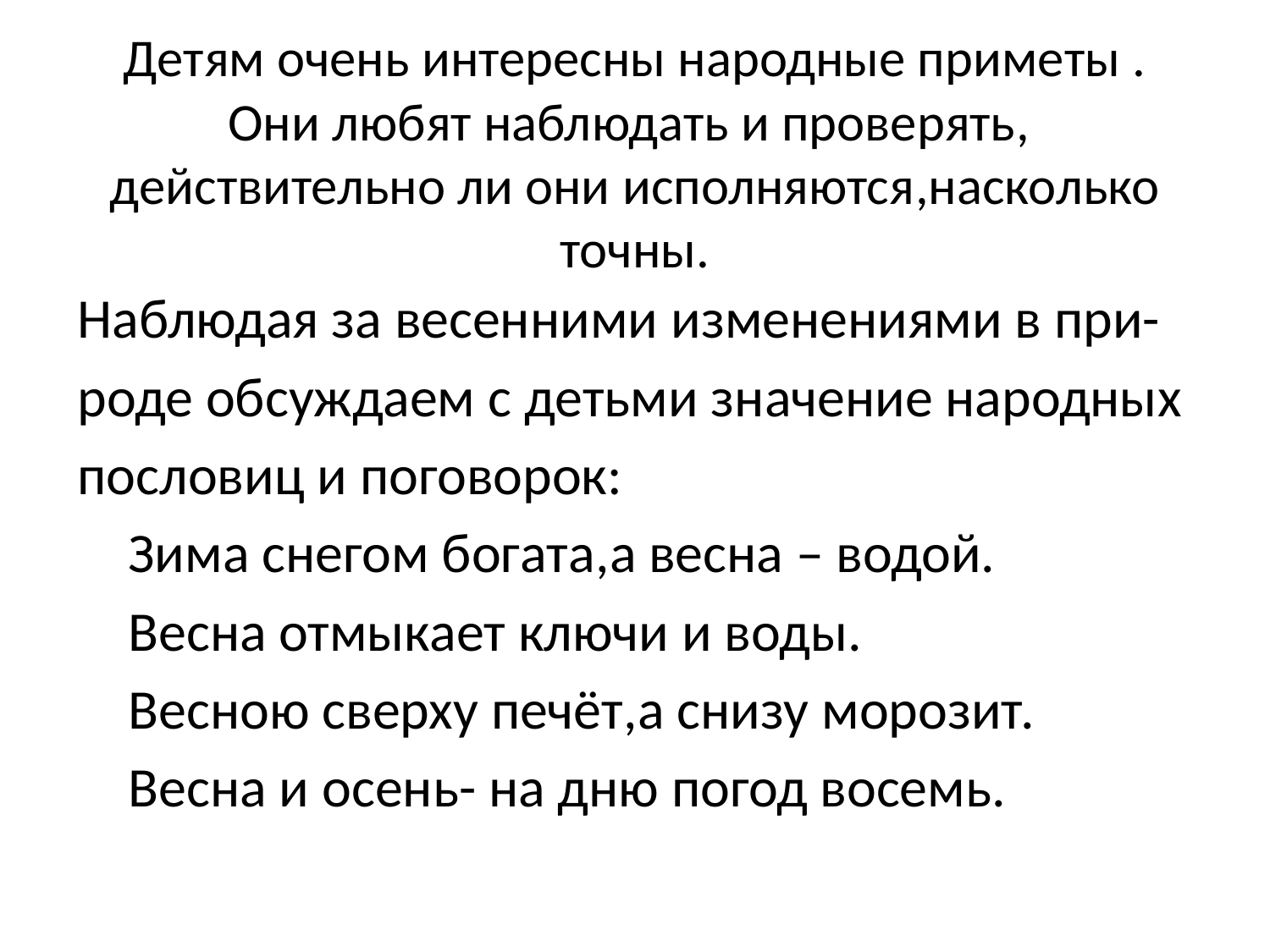

# Детям очень интересны народные приметы . Они любят наблюдать и проверять, действительно ли они исполняются,насколько точны.
Наблюдая за весенними изменениями в при-
роде обсуждаем с детьми значение народных
пословиц и поговорок:
    Зима снегом богата,а весна – водой.
    Весна отмыкает ключи и воды.
    Весною сверху печёт,а снизу морозит.
    Весна и осень- на дню погод восемь.